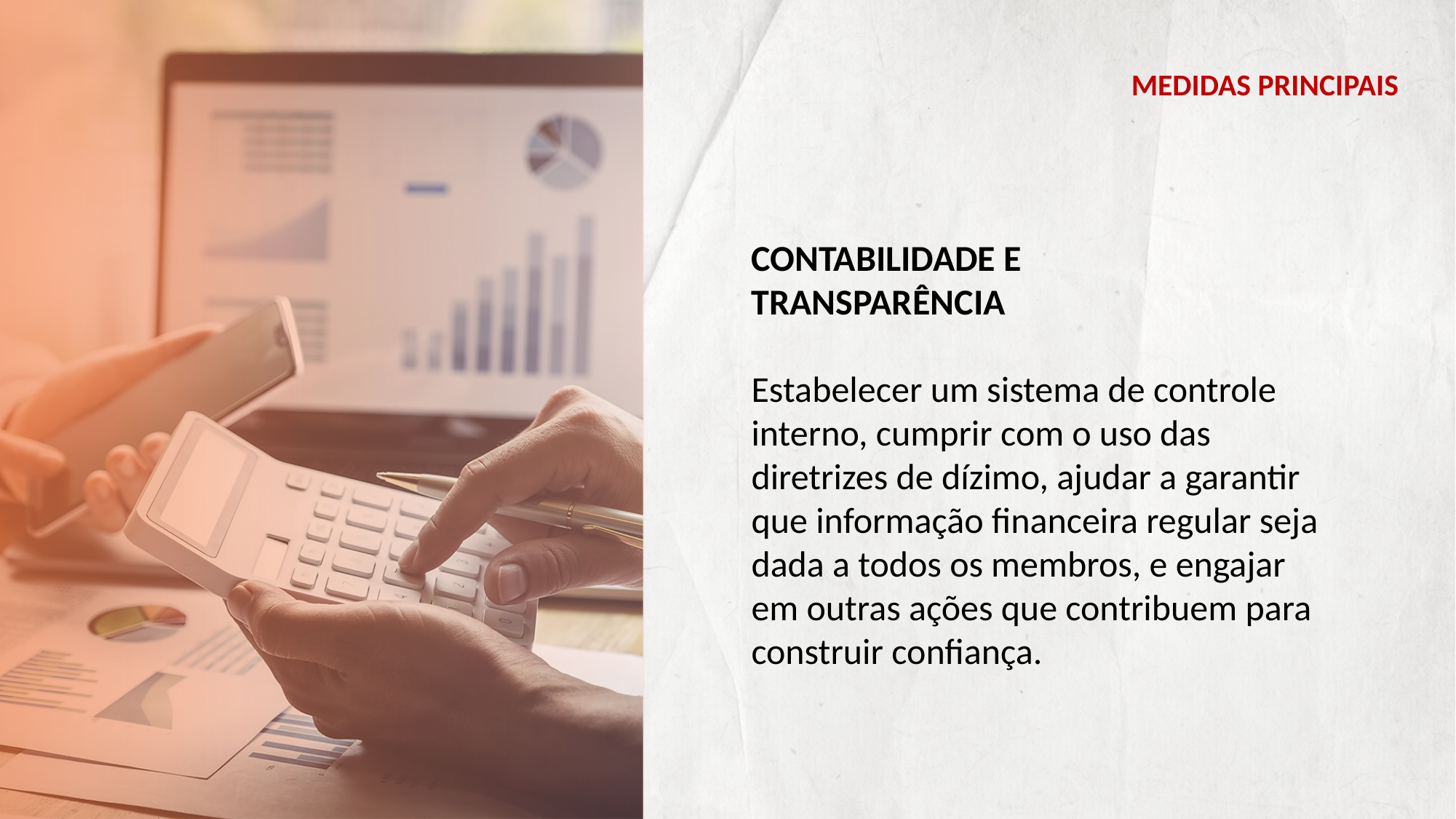

MEDIDAS PRINCIPAIS
CONTABILIDADE E
TRANSPARÊNCIA

Estabelecer um sistema de controle interno, cumprir com o uso das diretrizes de dízimo, ajudar a garantir que informação financeira regular seja dada a todos os membros, e engajar em outras ações que contribuem para construir confiança.